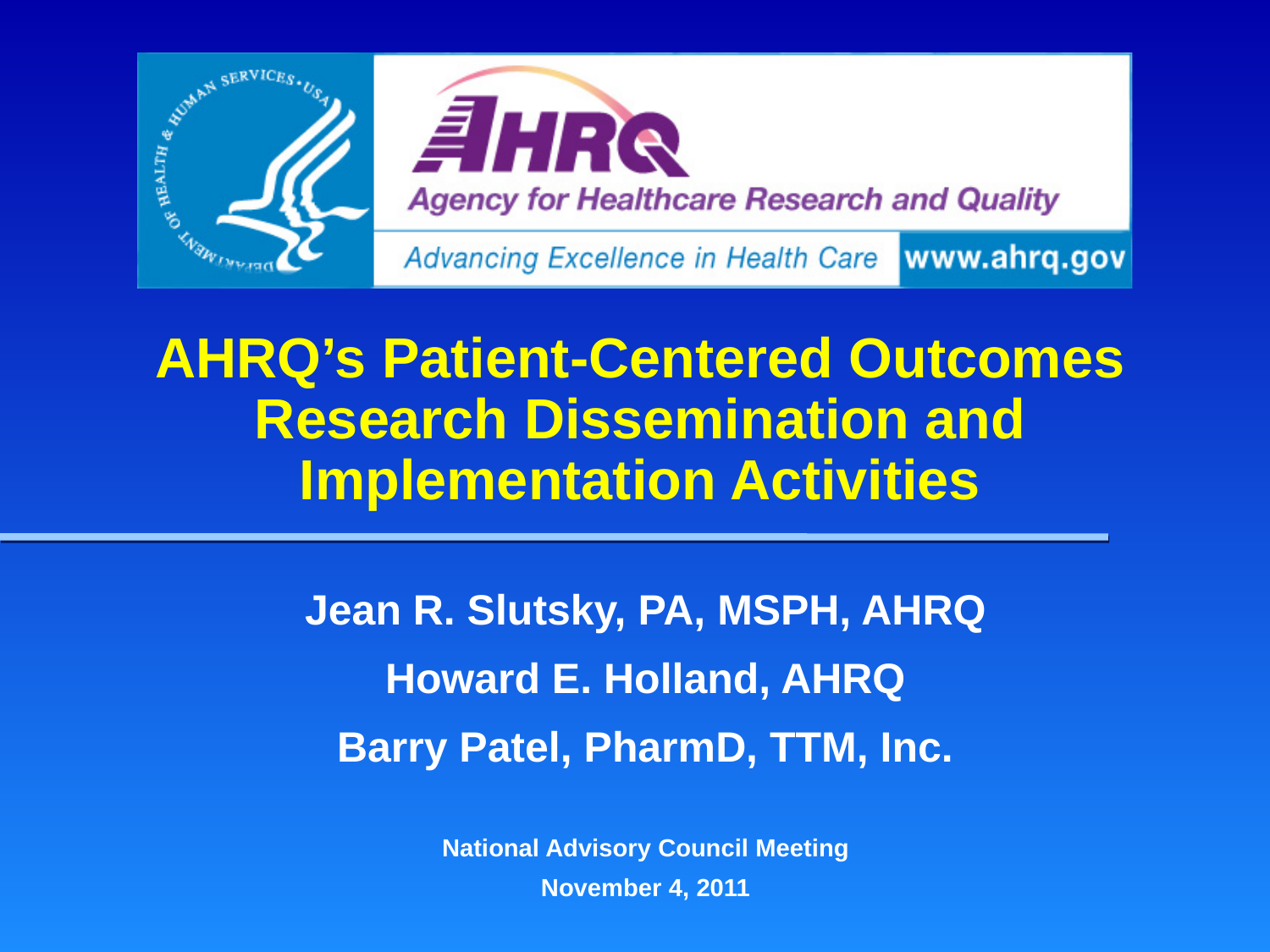

AHRQ’s Patient-Centered Outcomes Research Dissemination and Implementation Activities
Jean R. Slutsky, PA, MSPH, AHRQ
Howard E. Holland, AHRQ
Barry Patel, PharmD, TTM, Inc.

National Advisory Council Meeting
November 4, 2011